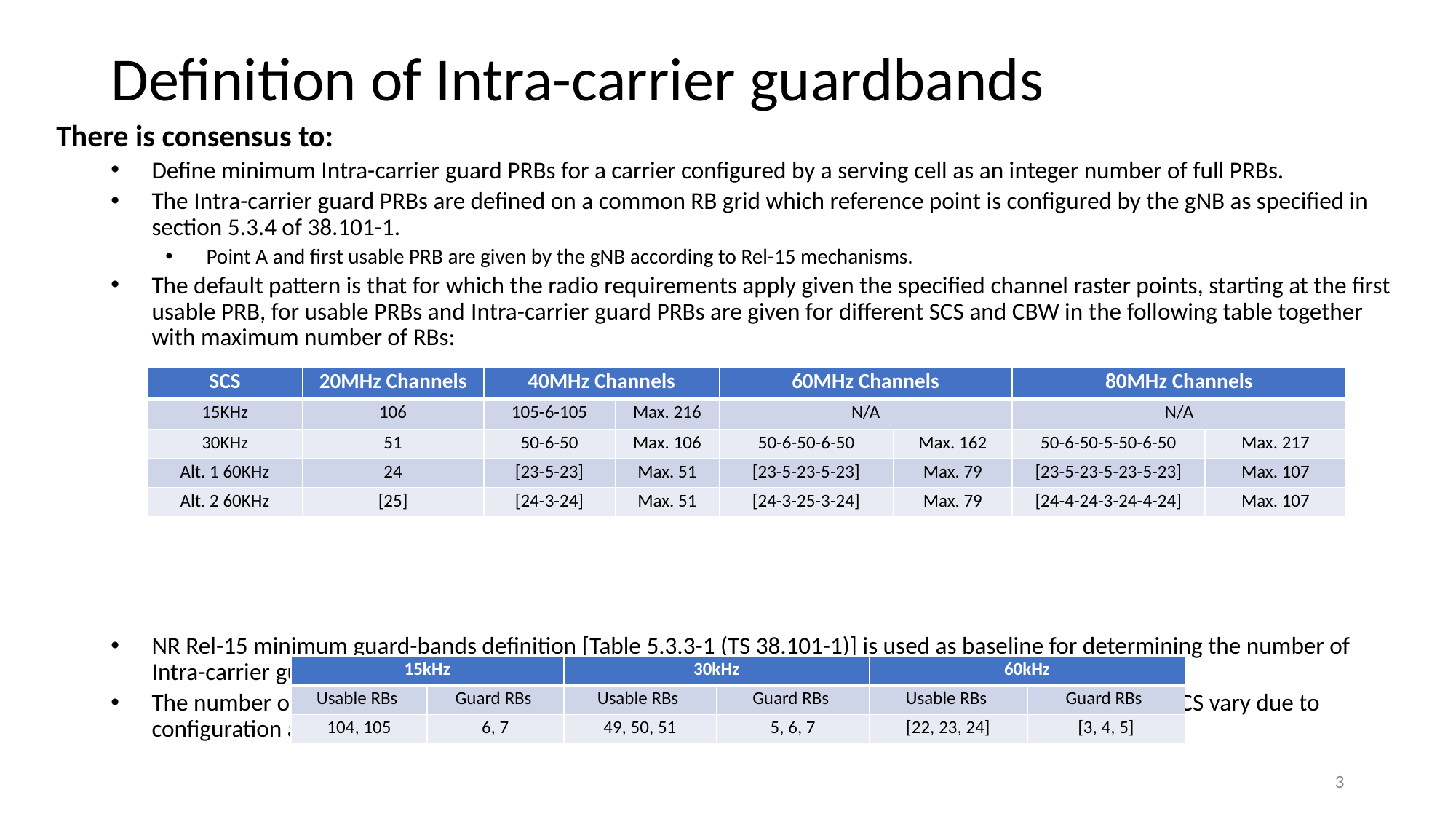

# Definition of Intra-carrier guardbands
There is consensus to:
Define minimum Intra-carrier guard PRBs for a carrier configured by a serving cell as an integer number of full PRBs.
The Intra-carrier guard PRBs are defined on a common RB grid which reference point is configured by the gNB as specified in section 5.3.4 of 38.101-1.
Point A and first usable PRB are given by the gNB according to Rel-15 mechanisms.
The default pattern is that for which the radio requirements apply given the specified channel raster points, starting at the first usable PRB, for usable PRBs and Intra-carrier guard PRBs are given for different SCS and CBW in the following table together with maximum number of RBs:

NR Rel-15 minimum guard-bands definition [Table 5.3.3-1 (TS 38.101-1)] is used as baseline for determining the number of Intra-carrier guard PRBs presented in the table above.
The number of usable RBs per sub-channel and the number of intra-carrier guard PRBs can for different SCS vary due to configuration according to the following table:.

Note that for 20MHz channels and 30kHz SCS only [50] and 51 can be used for number of usable RBs
Definition of Intra-carrier guardbands for channel bandwidths larger than 80MHz are FFS

| SCS | 20MHz Channels | 40MHz Channels |  | 60MHz Channels |  | 80MHz Channels |  |
| --- | --- | --- | --- | --- | --- | --- | --- |
| 15KHz | 106 | 105-6-105 | Max. 216 | N/A |  | N/A |  |
| 30KHz | 51 | 50-6-50 | Max. 106 | 50-6-50-6-50 | Max. 162 | 50-6-50-5-50-6-50 | Max. 217 |
| Alt. 1 60KHz | 24 | [23-5-23] | Max. 51 | [23-5-23-5-23] | Max. 79 | [23-5-23-5-23-5-23] | Max. 107 |
| Alt. 2 60KHz | [25] | [24-3-24] | Max. 51 | [24-3-25-3-24] | Max. 79 | [24-4-24-3-24-4-24] | Max. 107 |
| 15kHz |  | 30kHz |  | 60kHz |  |
| --- | --- | --- | --- | --- | --- |
| Usable RBs | Guard RBs | Usable RBs | Guard RBs | Usable RBs | Guard RBs |
| 104, 105 | 6, 7 | 49, 50, 51 | 5, 6, 7 | [22, 23, 24] | [3, 4, 5] |
3